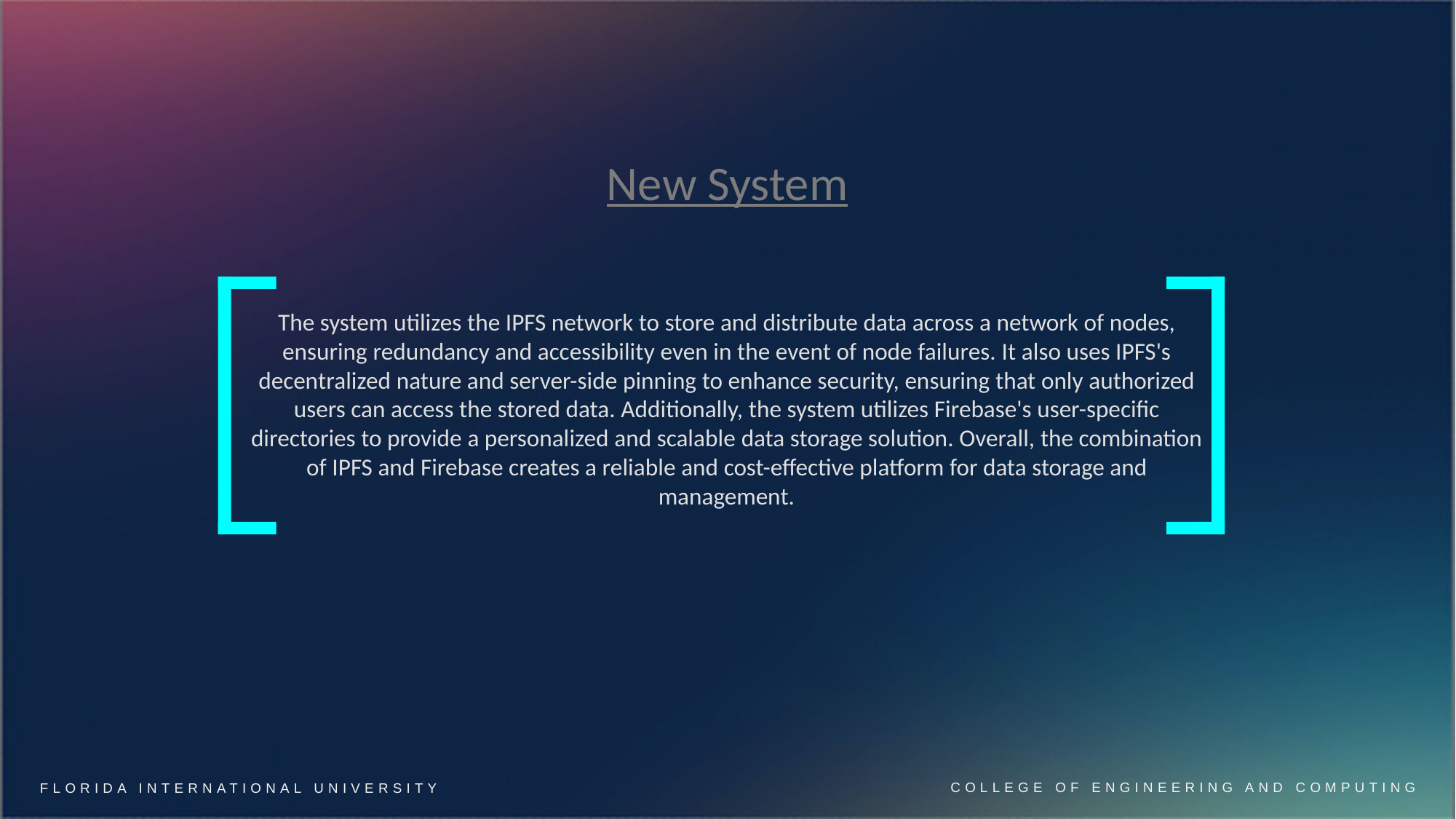

New System

The system utilizes the IPFS network to store and distribute data across a network of nodes, ensuring redundancy and accessibility even in the event of node failures. It also uses IPFS's decentralized nature and server-side pinning to enhance security, ensuring that only authorized users can access the stored data. Additionally, the system utilizes Firebase's user-specific directories to provide a personalized and scalable data storage solution. Overall, the combination of IPFS and Firebase creates a reliable and cost-effective platform for data storage and management.